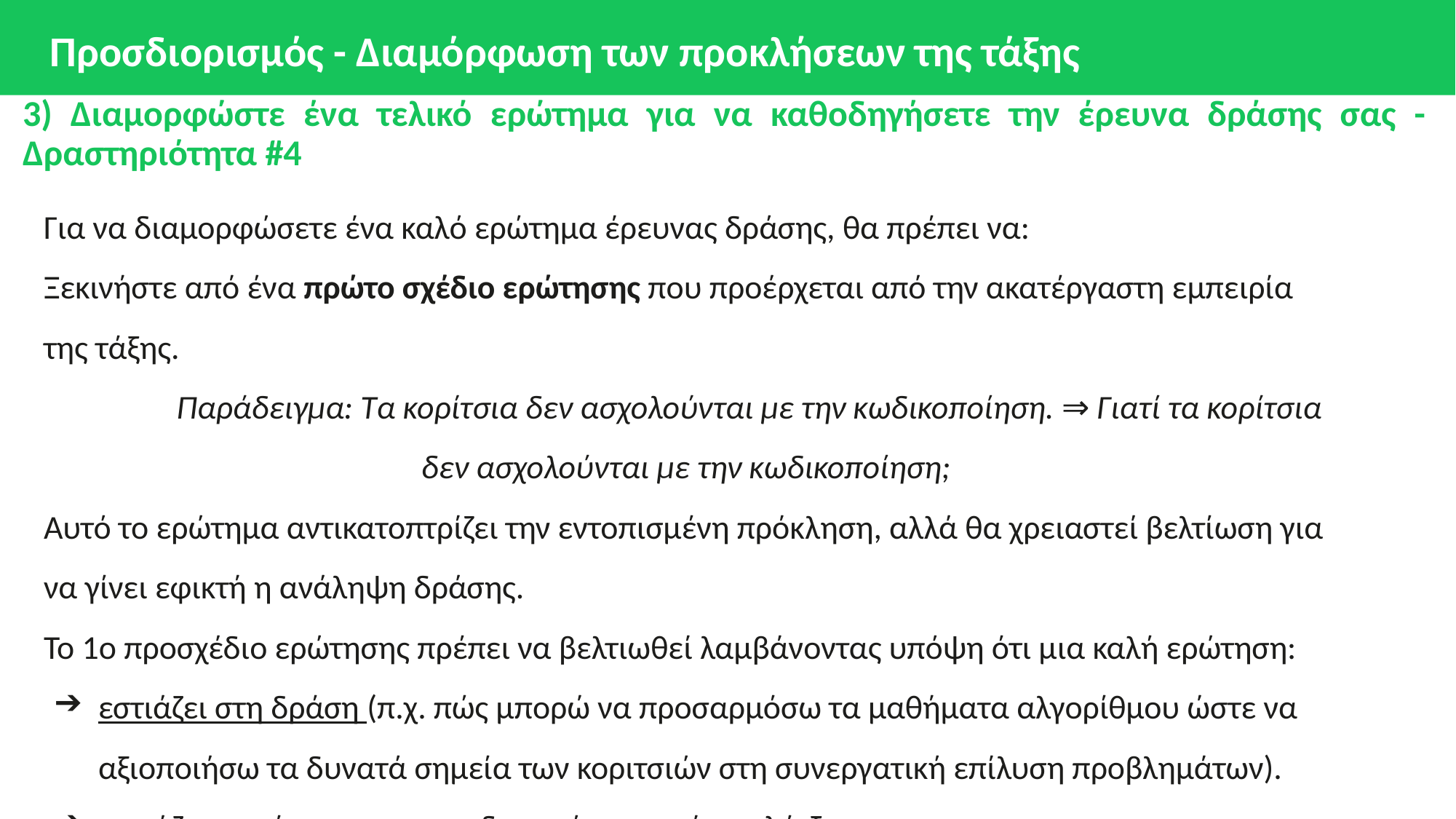

# Προσδιορισμός - Διαμόρφωση των προκλήσεων της τάξης
3) Διαμορφώστε ένα τελικό ερώτημα για να καθοδηγήσετε την έρευνα δράσης σας - Δραστηριότητα #4

Για να διαμορφώσετε ένα καλό ερώτημα έρευνας δράσης, θα πρέπει να:
Ξεκινήστε από ένα πρώτο σχέδιο ερώτησης που προέρχεται από την ακατέργαστη εμπειρία της τάξης.
                Παράδειγμα: Τα κορίτσια δεν ασχολούνται με την κωδικοποίηση. ⇒ Γιατί τα κορίτσια δεν ασχολούνται με την κωδικοποίηση;
Αυτό το ερώτημα αντικατοπτρίζει την εντοπισμένη πρόκληση, αλλά θα χρειαστεί βελτίωση για να γίνει εφικτή η ανάληψη δράσης.
Το 1ο προσχέδιο ερώτησης πρέπει να βελτιωθεί λαμβάνοντας υπόψη ότι μια καλή ερώτηση:
εστιάζει στη δράση (π.χ. πώς μπορώ να προσαρμόσω τα μαθήματα αλγορίθμου ώστε να αξιοποιήσω τα δυνατά σημεία των κοριτσιών στη συνεργατική επίλυση προβλημάτων).
εστιάζει σε κάτι που ο εκπαιδευτικός μπορεί να ελέγξει
Προτείνει μετρήσιμες στρατηγικές